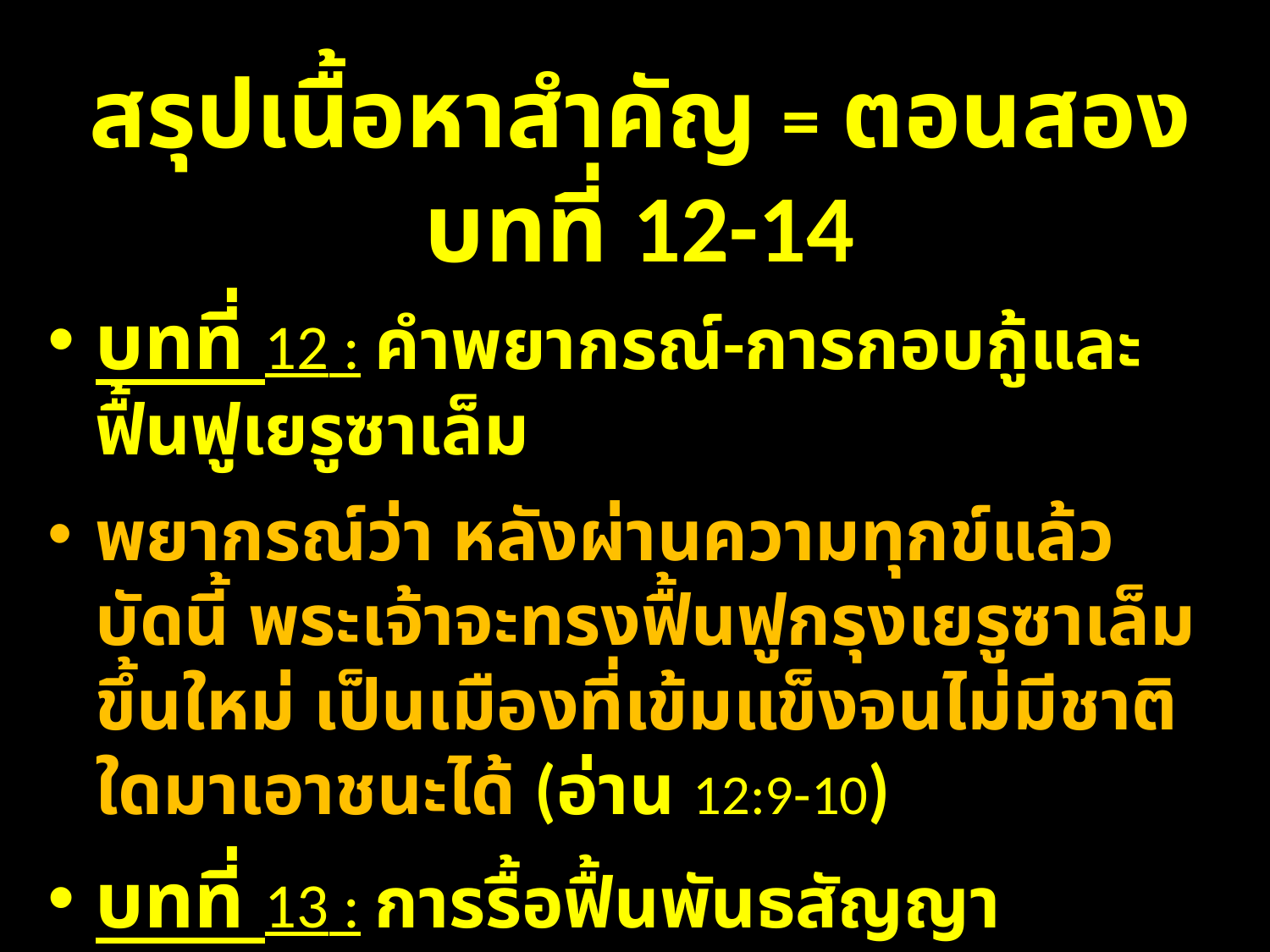

สรุปเนื้อหาสำคัญ = ตอนสอง บทที่ 12-14
บทที่ 12 : คำพยากรณ์-การกอบกู้และฟื้นฟูเยรูซาเล็ม
พยากรณ์ว่า หลังผ่านความทุกข์แล้ว บัดนี้ พระเจ้าจะทรงฟื้นฟูกรุงเยรูซาเล็มขึ้นใหม่ เป็นเมืองที่เข้มแข็งจนไม่มีชาติใดมาเอาชนะได้ (อ่าน 12:9-10)
บทที่ 13 : การรื้อฟื้นพันธสัญญา
พวกเขาจะเป็นประชากรของพระเจ้า และพระยาห์เวห์จะเป็นพระเจ้าของเขา (อ่าน 13:7-9)